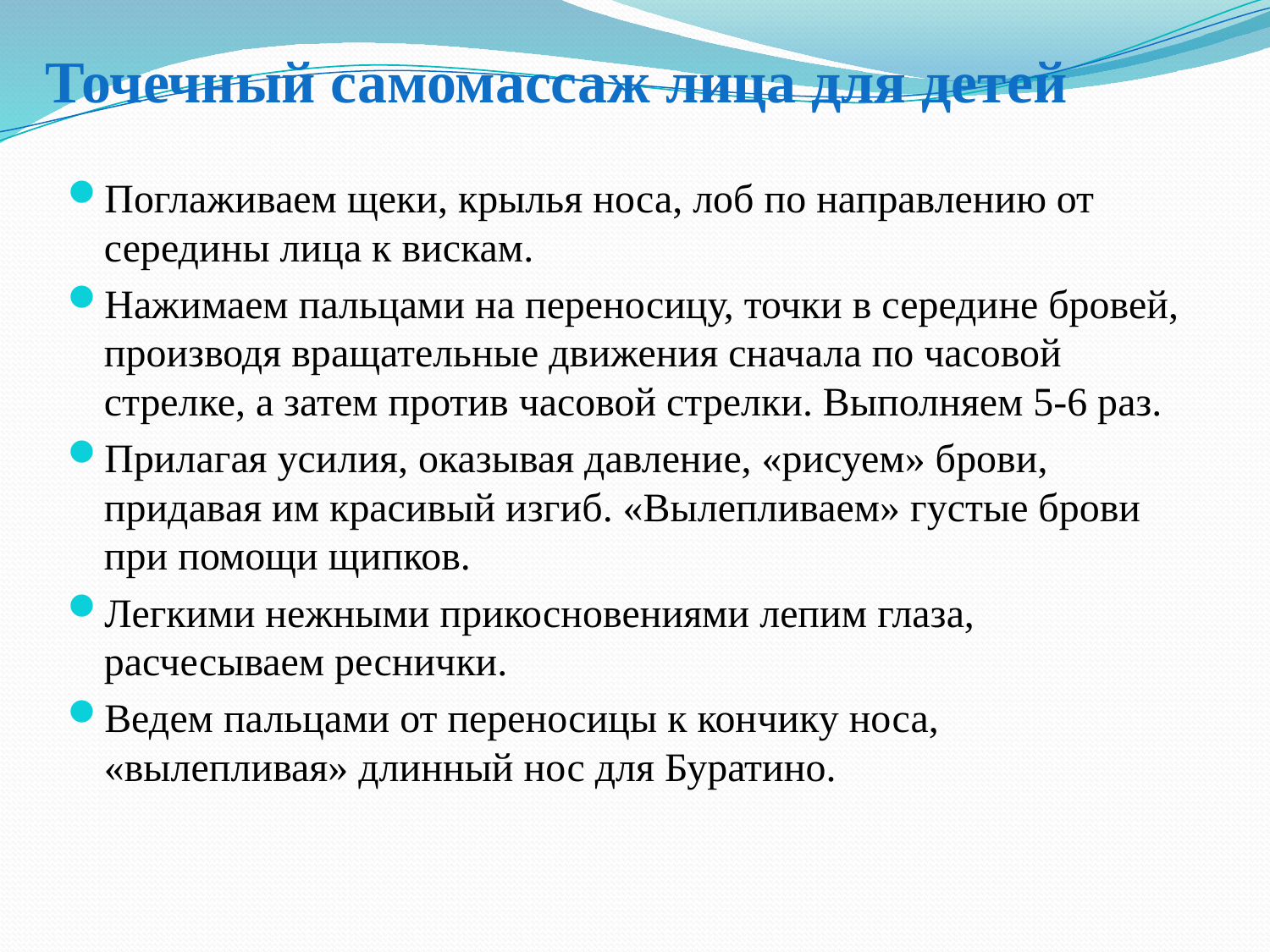

# Точечный самомассаж лица для детей
Поглаживаем щеки, крылья носа, лоб по направлению от середины лица к вискам.
Нажимаем пальцами на переносицу, точки в середине бровей, производя вращательные движения сначала по часовой стрелке, а затем против часовой стрелки. Выполняем 5-6 раз.
Прилагая усилия, оказывая давление, «рисуем» брови, придавая им красивый изгиб. «Вылепливаем» густые брови при помощи щипков.
Легкими нежными прикосновениями лепим глаза, расчесываем реснички.
Ведем пальцами от переносицы к кончику носа, «вылепливая» длинный нос для Буратино.